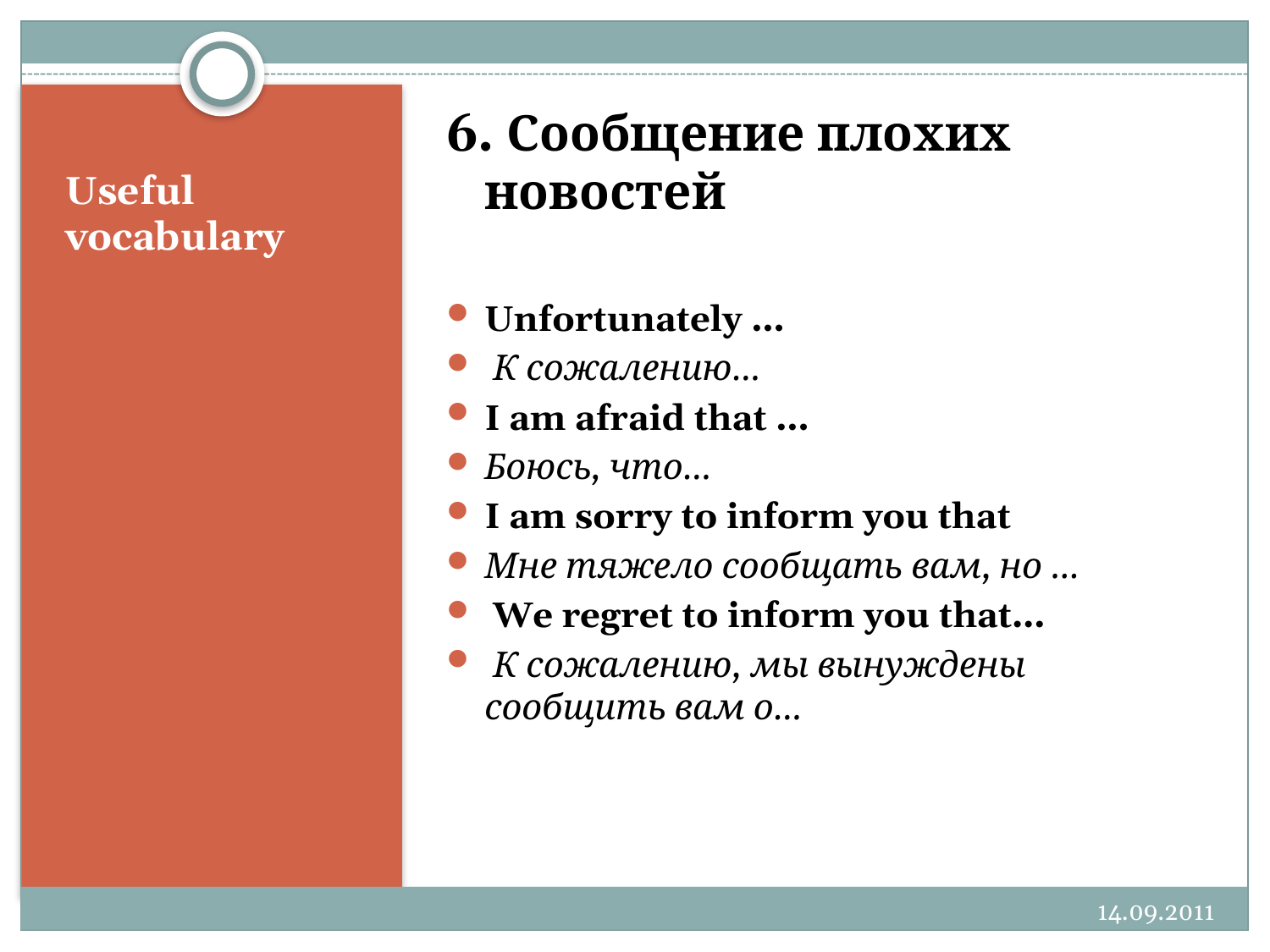

6. Сообщение плохих новостей

Unfortunately …
 К сожалению…
I am afraid that …
Боюсь, что…
I am sorry to inform you that
Мне тяжело сообщать вам, но …
 We regret to inform you that…
 К сожалению, мы вынуждены сообщить вам о…

# Useful vocabulary
14.09.2011